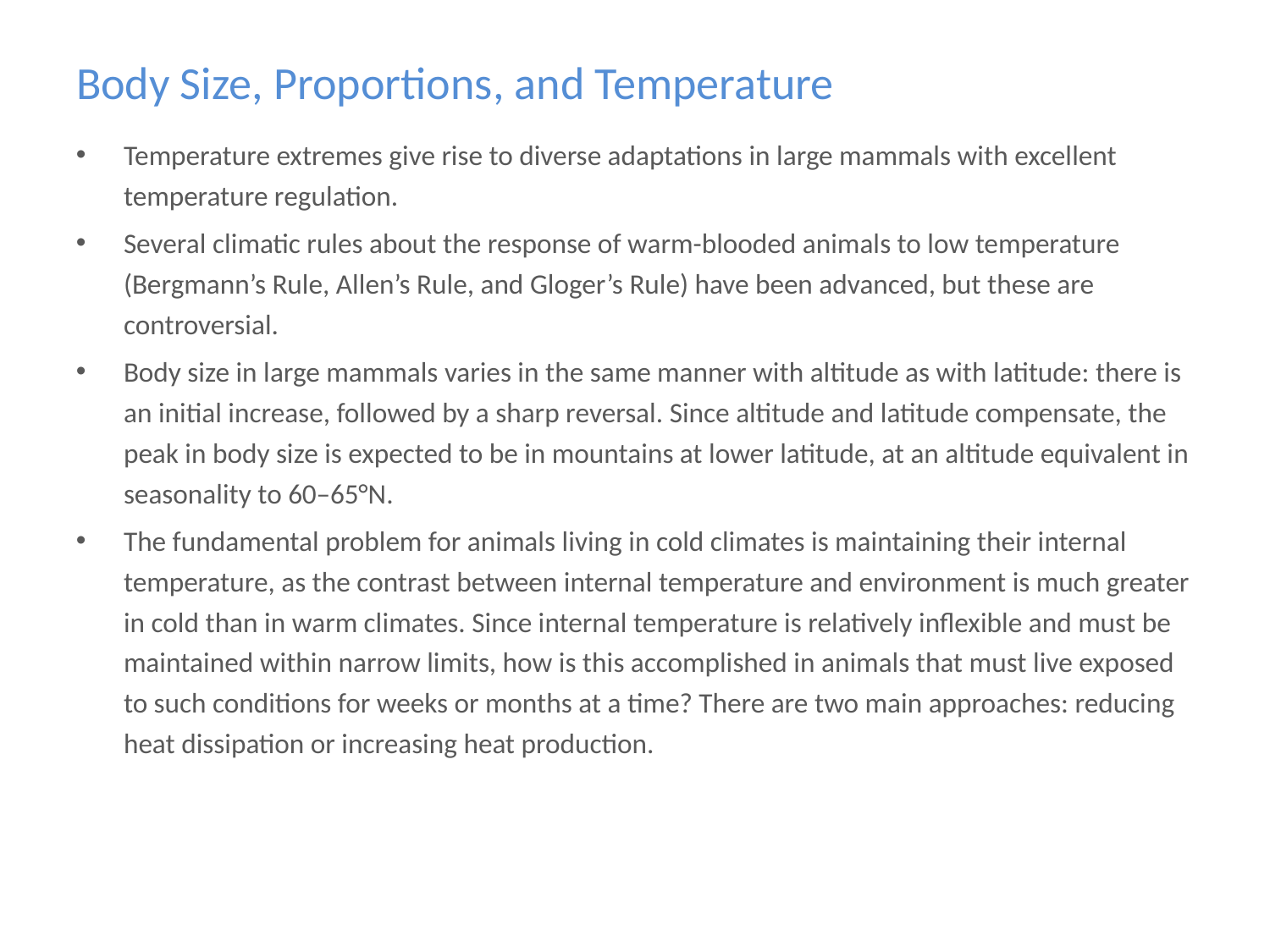

# Body Size, Proportions, and Temperature
Temperature extremes give rise to diverse adaptations in large mammals with excellent temperature regulation.
Several climatic rules about the response of warm-blooded animals to low temperature (Bergmann’s Rule, Allen’s Rule, and Gloger’s Rule) have been advanced, but these are controversial.
Body size in large mammals varies in the same manner with altitude as with latitude: there is an initial increase, followed by a sharp reversal. Since altitude and latitude compensate, the peak in body size is expected to be in mountains at lower latitude, at an altitude equivalent in seasonality to 60–65°N.
The fundamental problem for animals living in cold climates is maintaining their internal temperature, as the contrast between internal temperature and environment is much greater in cold than in warm climates. Since internal temperature is relatively inflexible and must be maintained within narrow limits, how is this accomplished in animals that must live exposed to such conditions for weeks or months at a time? There are two main approaches: reducing heat dissipation or increasing heat production.